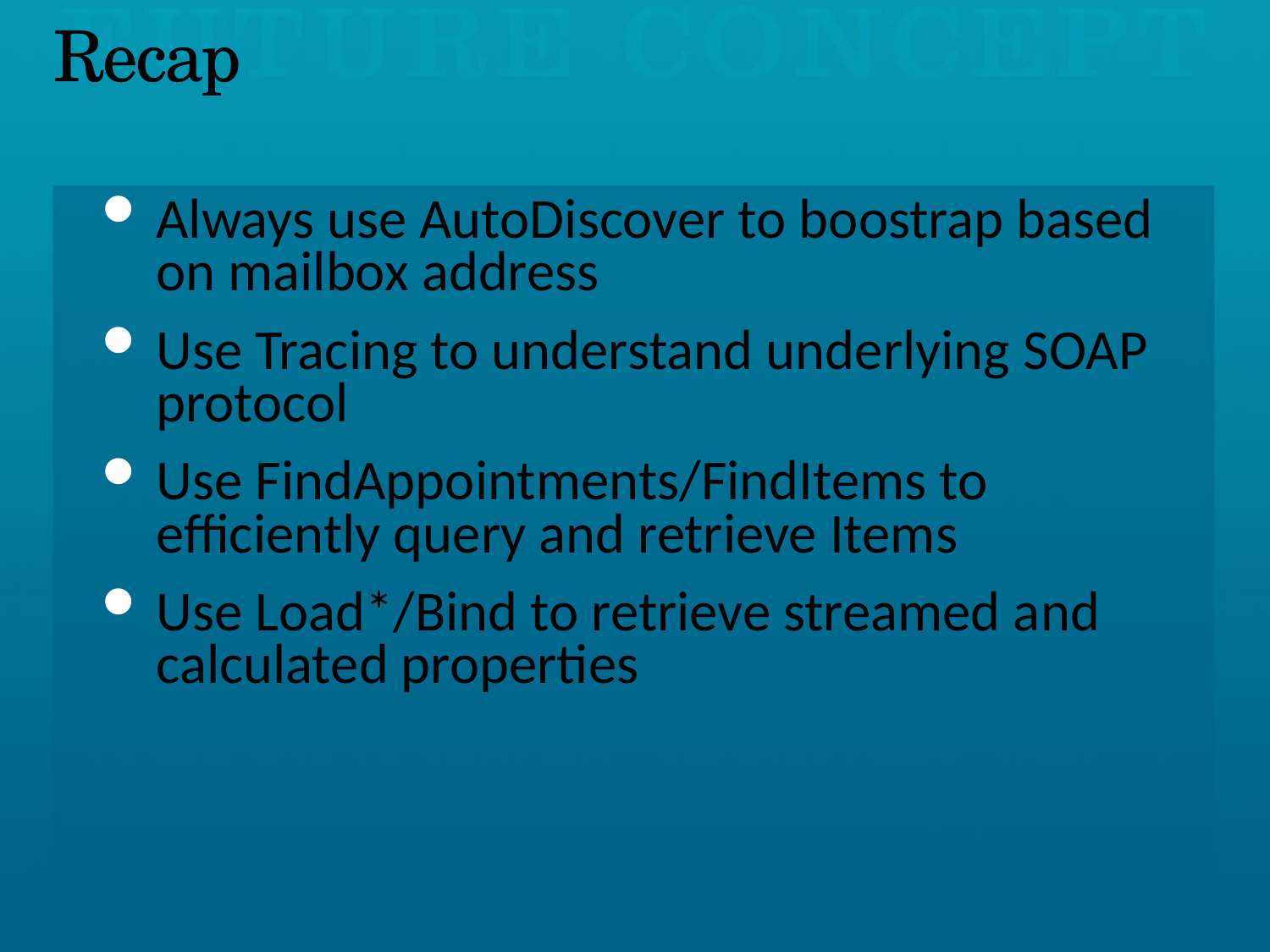

# Recap
Always use AutoDiscover to boostrap based on mailbox address
Use Tracing to understand underlying SOAP protocol
Use FindAppointments/FindItems to efficiently query and retrieve Items
Use Load*/Bind to retrieve streamed and calculated properties